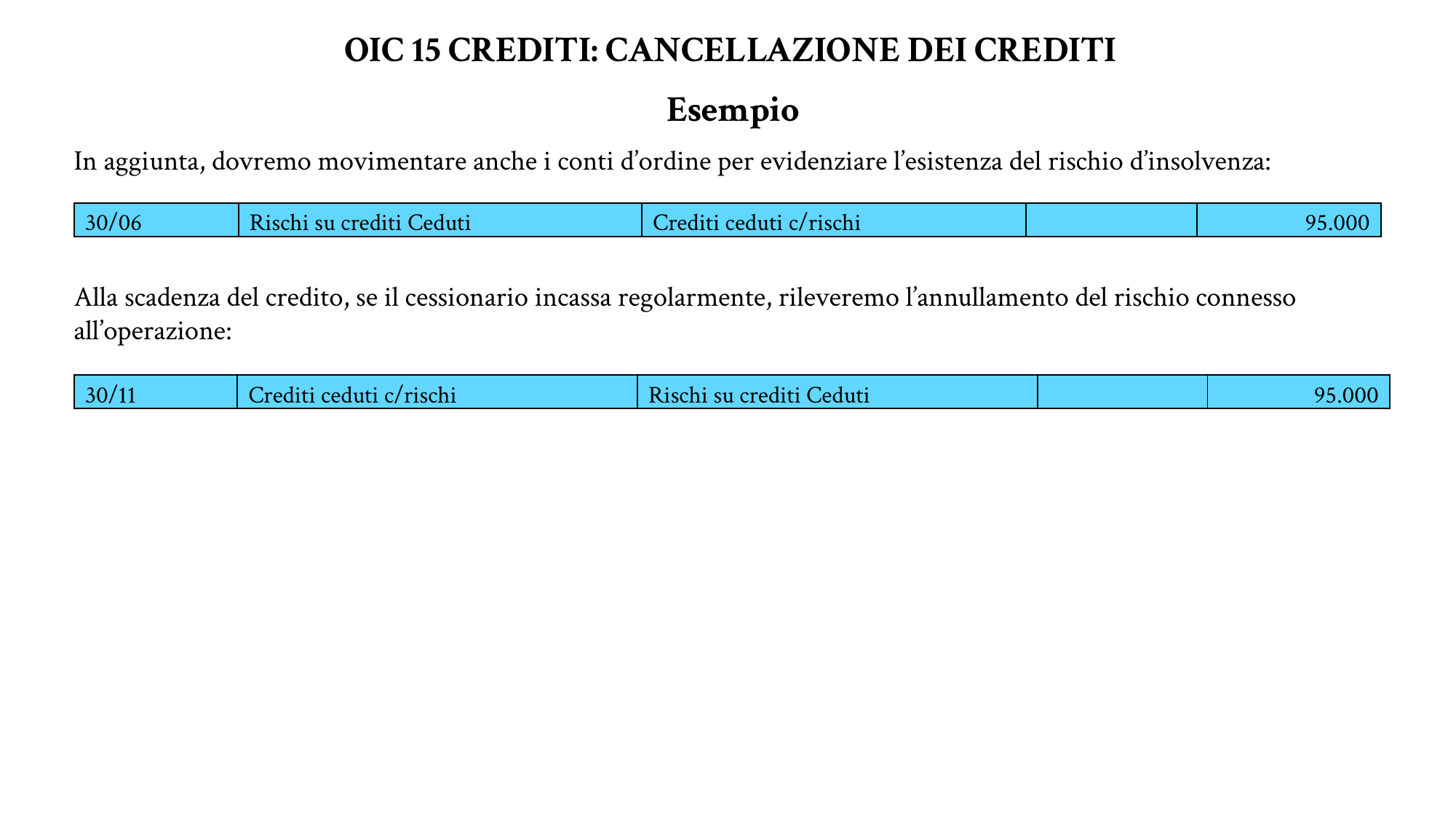

OIC 15 CREDITI: CANCELLAZIONE DEI CREDITI
Esempio
In aggiunta, dovremo movimentare anche i conti d’ordine per evidenziare l’esistenza del rischio d’insolvenza:

Alla scadenza del credito, se il cessionario incassa regolarmente, rileveremo l’annullamento del rischio connesso all’operazione:
| 30/06 | Rischi su crediti Ceduti | Crediti ceduti c/rischi |  | 95.000 |
| --- | --- | --- | --- | --- |
| 30/11 | Crediti ceduti c/rischi | Rischi su crediti Ceduti |  | 95.000 |
| --- | --- | --- | --- | --- |